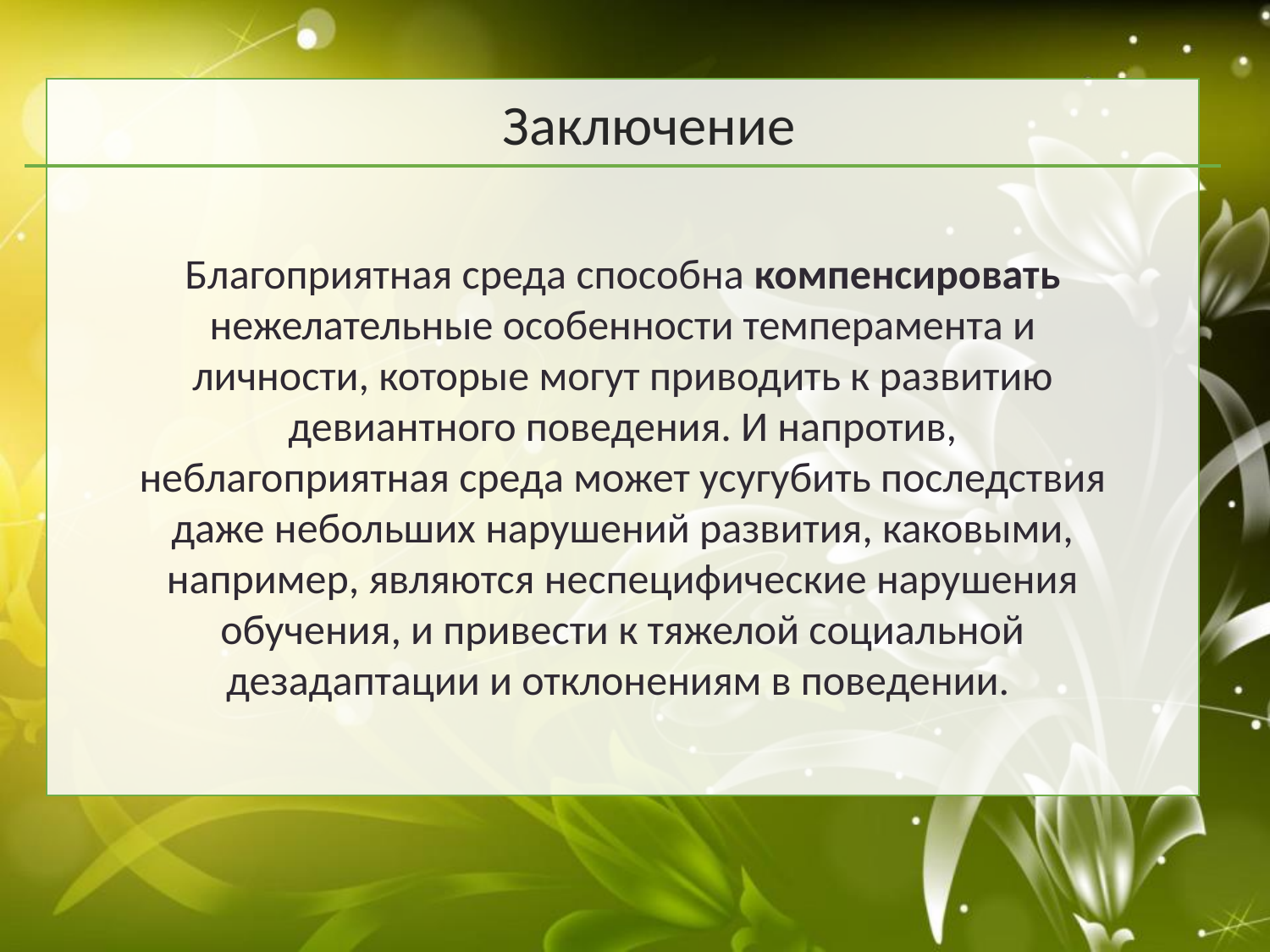

Заключение
Благоприятная среда способна компенсировать нежелательные особенности темперамента и личности, которые могут приводить к развитию девиантного поведения. И напротив, неблагоприятная среда может усугубить последствия даже небольших нарушений развития, каковыми, например, являются неспецифические нарушения обучения, и привести к тяжелой социальной дезадаптации и отклонениям в поведении.